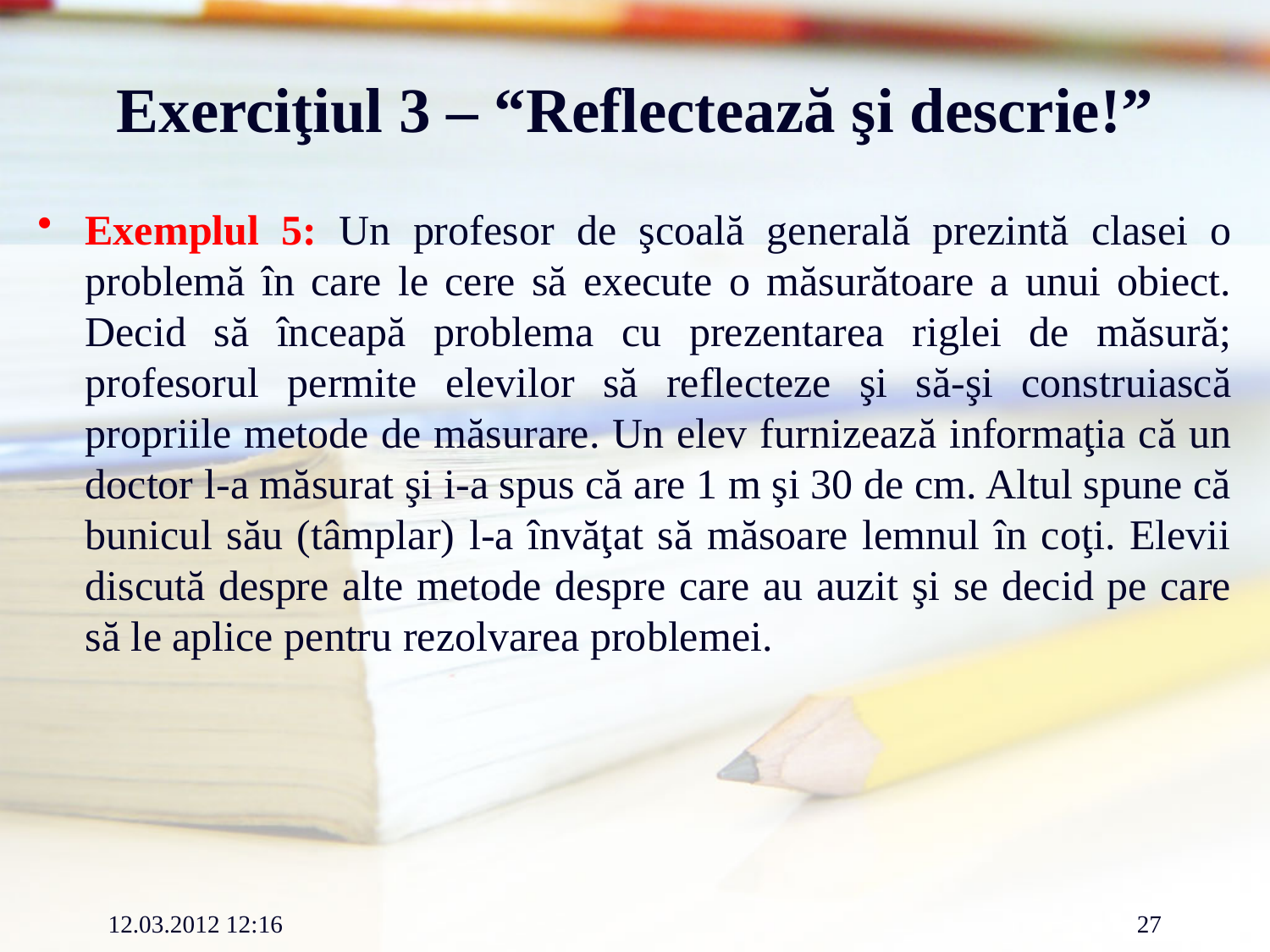

# Exerciţiul 3 – “Reflectează şi descrie!”
Exemplul 5: Un profesor de şcoală generală prezintă clasei o problemă în care le cere să execute o măsurătoare a unui obiect. Decid să înceapă problema cu prezentarea riglei de măsură; profesorul permite elevilor să reflecteze şi să-şi construiască propriile metode de măsurare. Un elev furnizează informaţia că un doctor l-a măsurat şi i-a spus că are 1 m şi 30 de cm. Altul spune că bunicul său (tâmplar) l-a învăţat să măsoare lemnul în coţi. Elevii discută despre alte metode despre care au auzit şi se decid pe care să le aplice pentru rezolvarea problemei.
12.03.2012 12:16
27